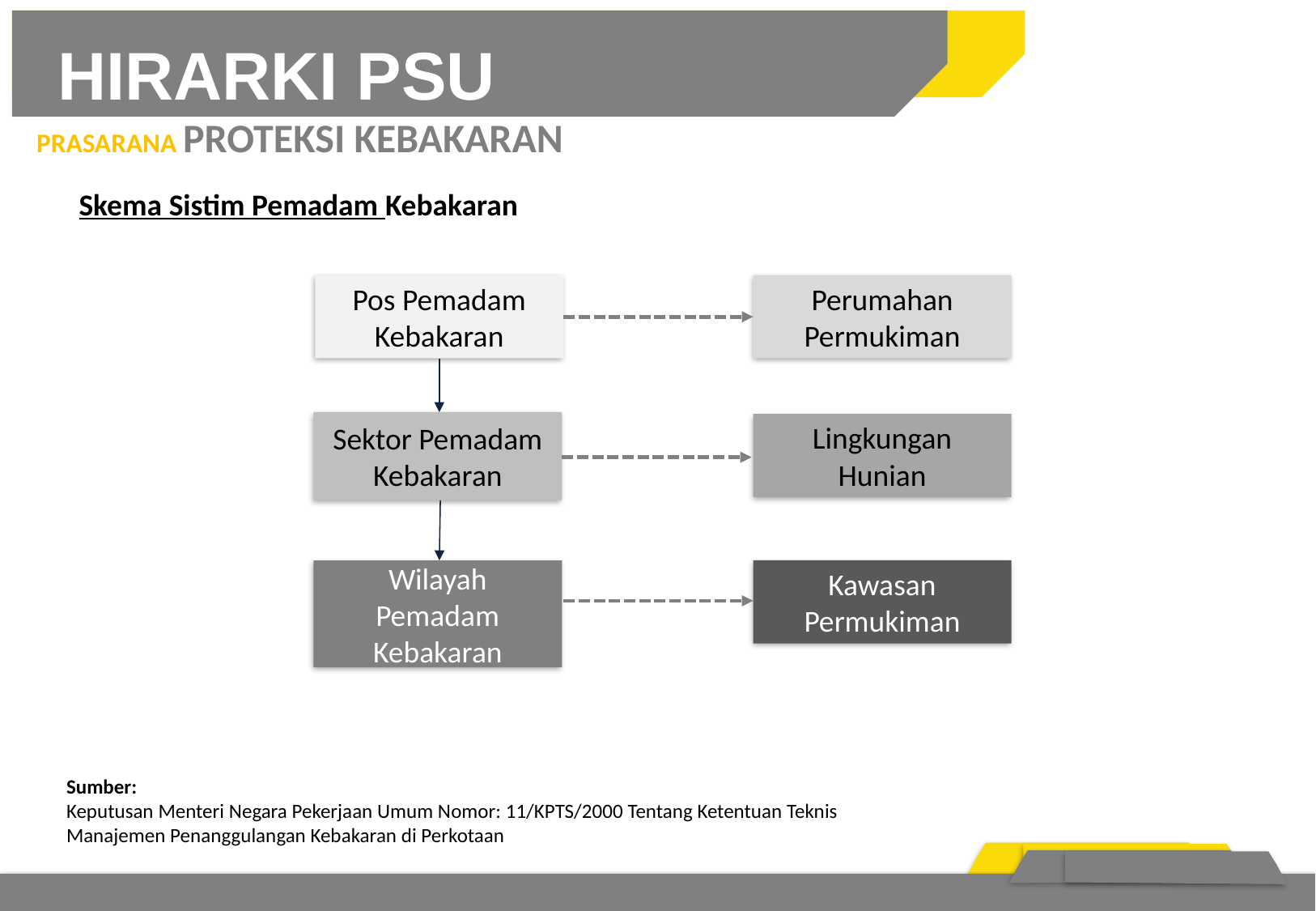

HIRARKI PSU
PRASARANA PROTEKSI KEBAKARAN
Skema Sistim Pemadam Kebakaran
Pos Pemadam Kebakaran
Perumahan Permukiman
Sektor Pemadam Kebakaran
Lingkungan Hunian
Wilayah Pemadam Kebakaran
Kawasan Permukiman
Sumber:
Keputusan Menteri Negara Pekerjaan Umum Nomor: 11/KPTS/2000 Tentang Ketentuan Teknis Manajemen Penanggulangan Kebakaran di Perkotaan

2
1